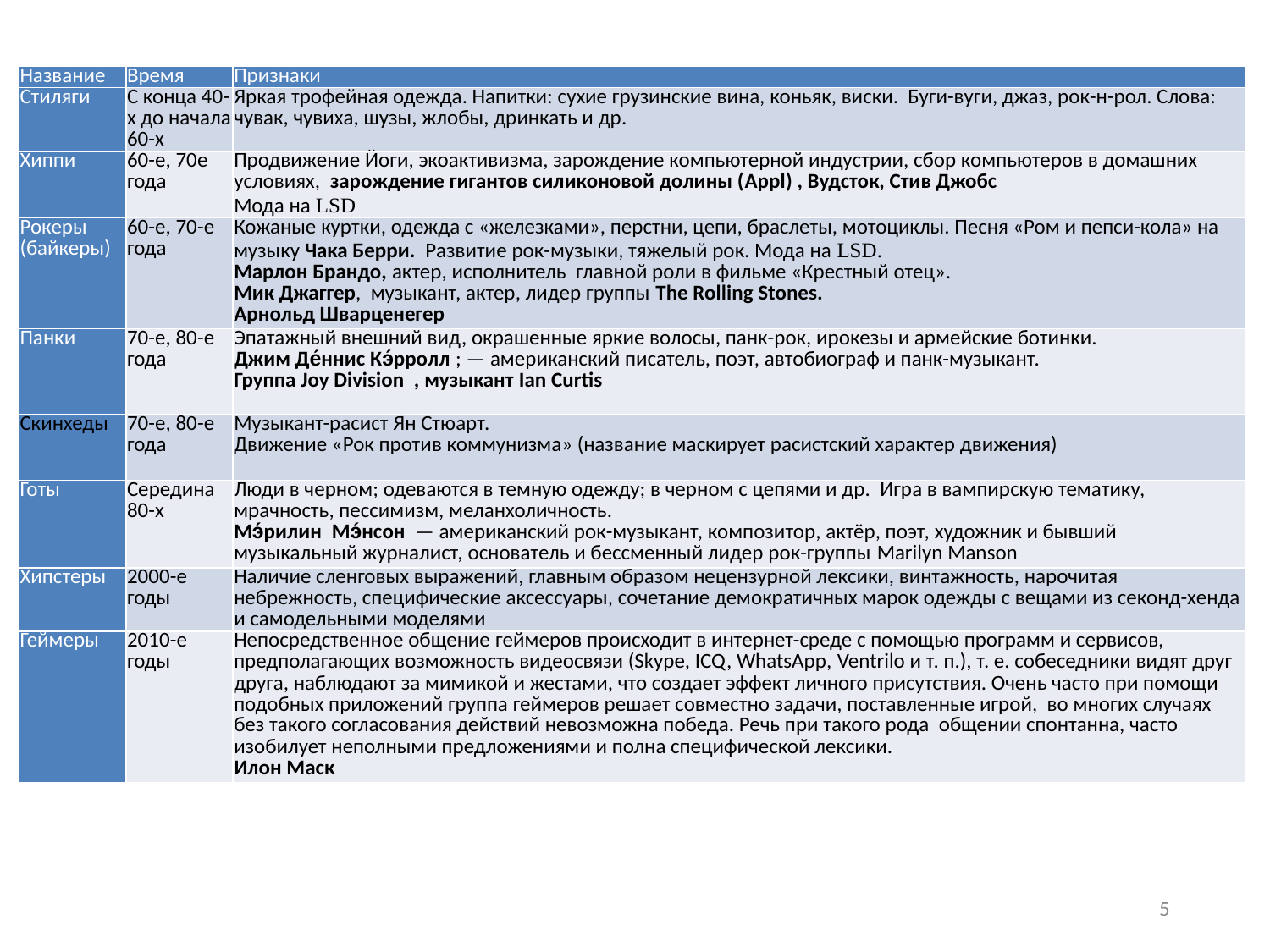

| Название | Время | Признаки |
| --- | --- | --- |
| Стиляги | С конца 40-х до начала 60-х | Яркая трофейная одежда. Напитки: сухие грузинские вина, коньяк, виски. Буги-вуги, джаз, рок-н-рол. Слова: чувак, чувиха, шузы, жлобы, дринкать и др. |
| Хиппи | 60-е, 70е года | Продвижение Йоги, экоактивизма, зарождение компьютерной индустрии, сбор компьютеров в домашних условиях, зарождение гигантов силиконовой долины (Appl) , Вудсток, Стив Джобс Мода на LSD |
| Рокеры (байкеры) | 60-е, 70-е года | Кожаные куртки, одежда с «железками», перстни, цепи, браслеты, мотоциклы. Песня «Ром и пепси-кола» на музыку Чака Берри. Развитие рок-музыки, тяжелый рок. Мода на LSD. Марлон Брандо, актер, исполнитель главной роли в фильме «Крестный отец». Мик Джаггер, музыкант, актер, лидер группы The Rolling Stones. Арнольд Шварценегер |
| Панки | 70-е, 80-е года | Эпатажный внешний вид, окрашенные яркие волосы, панк-рок, ирокезы и армейские ботинки. Джим Де́ннис Кэ́рролл ; — американский писатель, поэт, автобиограф и панк-музыкант.   Группа Joy Division , музыкант Ian Curtis |
| Скинхеды | 70-е, 80-е года | Музыкант-расист Ян Стюарт. Движение «Рок против коммунизма» (название маскирует расистский характер движения) |
| Готы | Середина 80-х | Люди в черном; одеваются в темную одежду; в черном с цепями и др. Игра в вампирскую тематику, мрачность, пессимизм, меланхоличность. Мэ́рилин Мэ́нсон  — американский рок-музыкант, композитор, актёр, поэт, художник и бывший музыкальный журналист, основатель и бессменный лидер рок-группы Marilyn Manson |
| Хипстеры | 2000-е годы | Наличие сленговых выражений, главным образом нецензурной лексики, винтажность, нарочитая небрежность, специфические аксессуары, сочетание демократичных марок одежды с вещами из секонд-хенда и самодельными моделями |
| Геймеры | 2010-е годы | Непосредственное общение геймеров происходит в интернет-среде с помощью программ и сервисов, предполагающих возможность видеосвязи (Skype, ICQ, WhatsApp, Ventrilo и т. п.), т. е. собеседники видят друг друга, наблюдают за мимикой и жестами, что создает эффект личного присутствия. Очень часто при помощи подобных приложений группа геймеров решает совместно задачи, поставленные игрой, во многих случаях без такого согласования действий невозможна победа. Речь при такого рода общении спонтанна, часто изобилует неполными предложениями и полна специфической лексики. Илон Маск |
5